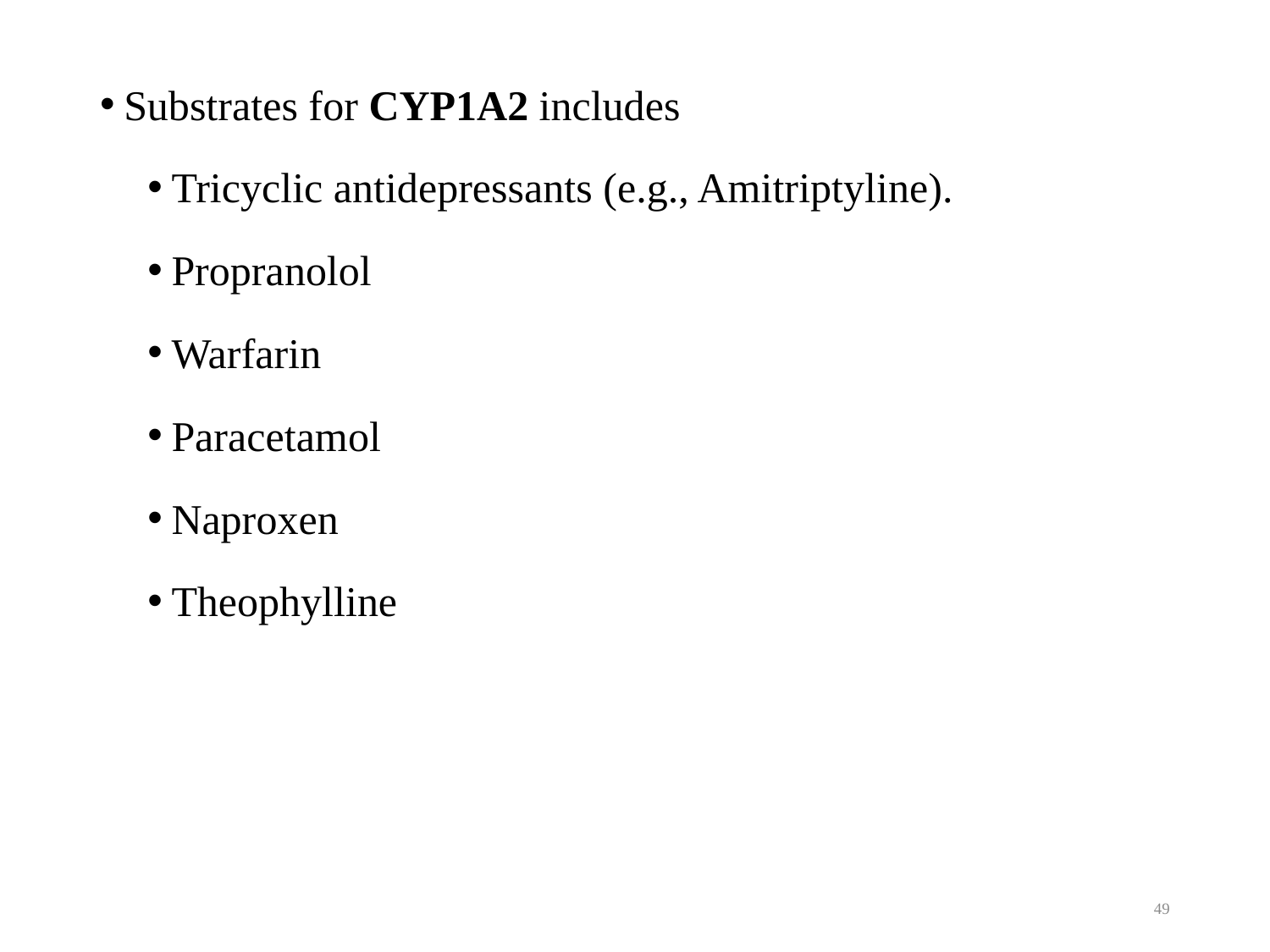

Substrates for CYP1A2 includes
Tricyclic antidepressants (e.g., Amitriptyline).
Propranolol
Warfarin
Paracetamol
Naproxen
Theophylline

49